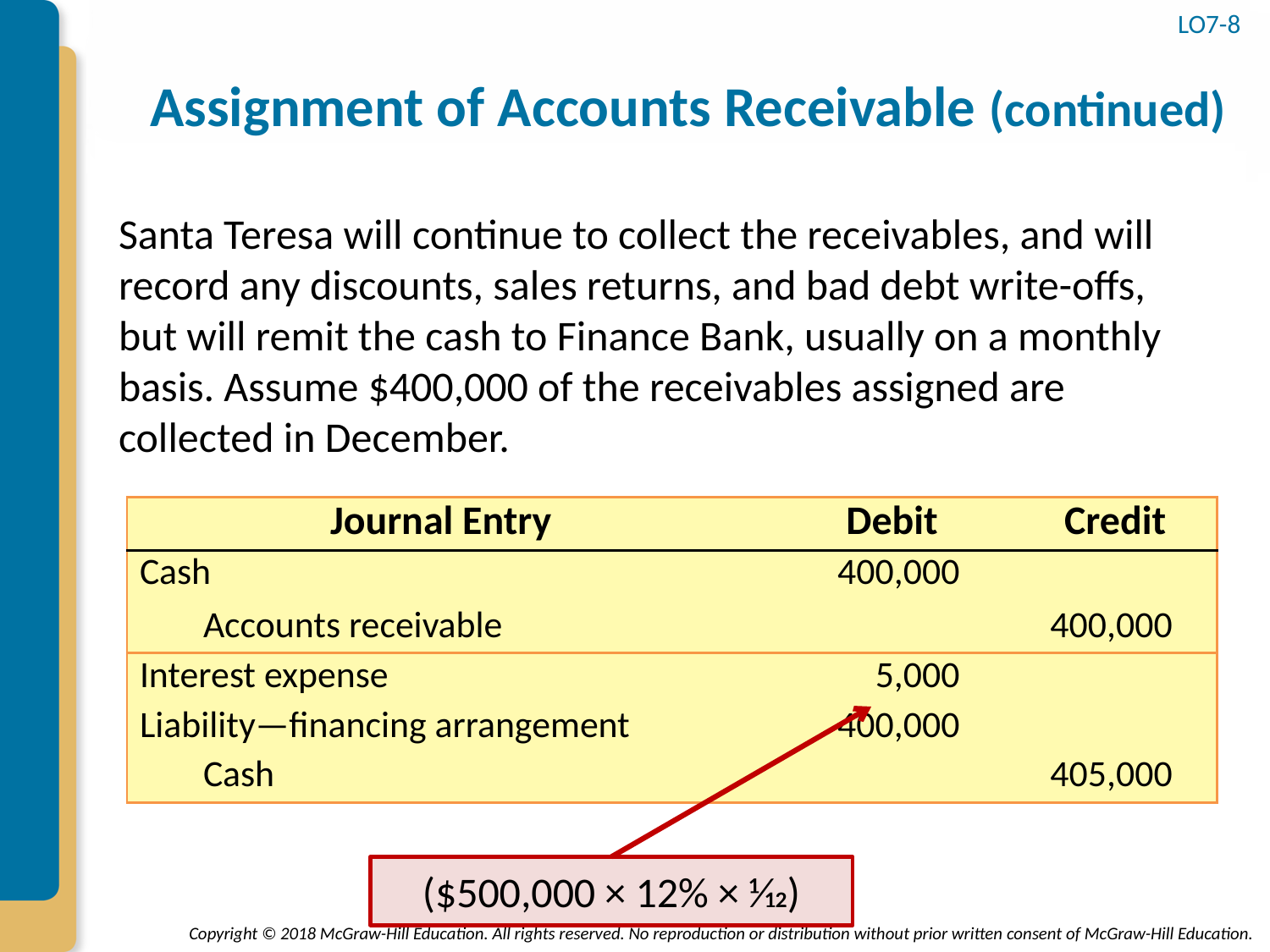

# Assignment of Accounts Receivable (continued)
LO7-8
Santa Teresa will continue to collect the receivables, and will record any discounts, sales returns, and bad debt write-offs, but will remit the cash to Finance Bank, usually on a monthly basis. Assume $400,000 of the receivables assigned are collected in December.
| Journal Entry | Debit | Credit |  |
| --- | --- | --- | --- |
| Cash | 400,000 |  |  |
| Accounts receivable |  | 400,000 |  |
| Interest expense | 5,000 |  |  |
| Liability—financing arrangement | 400,000 |  |  |
| Cash |  | 405,000 |  |
($500,000 × 12% × 1⁄12)